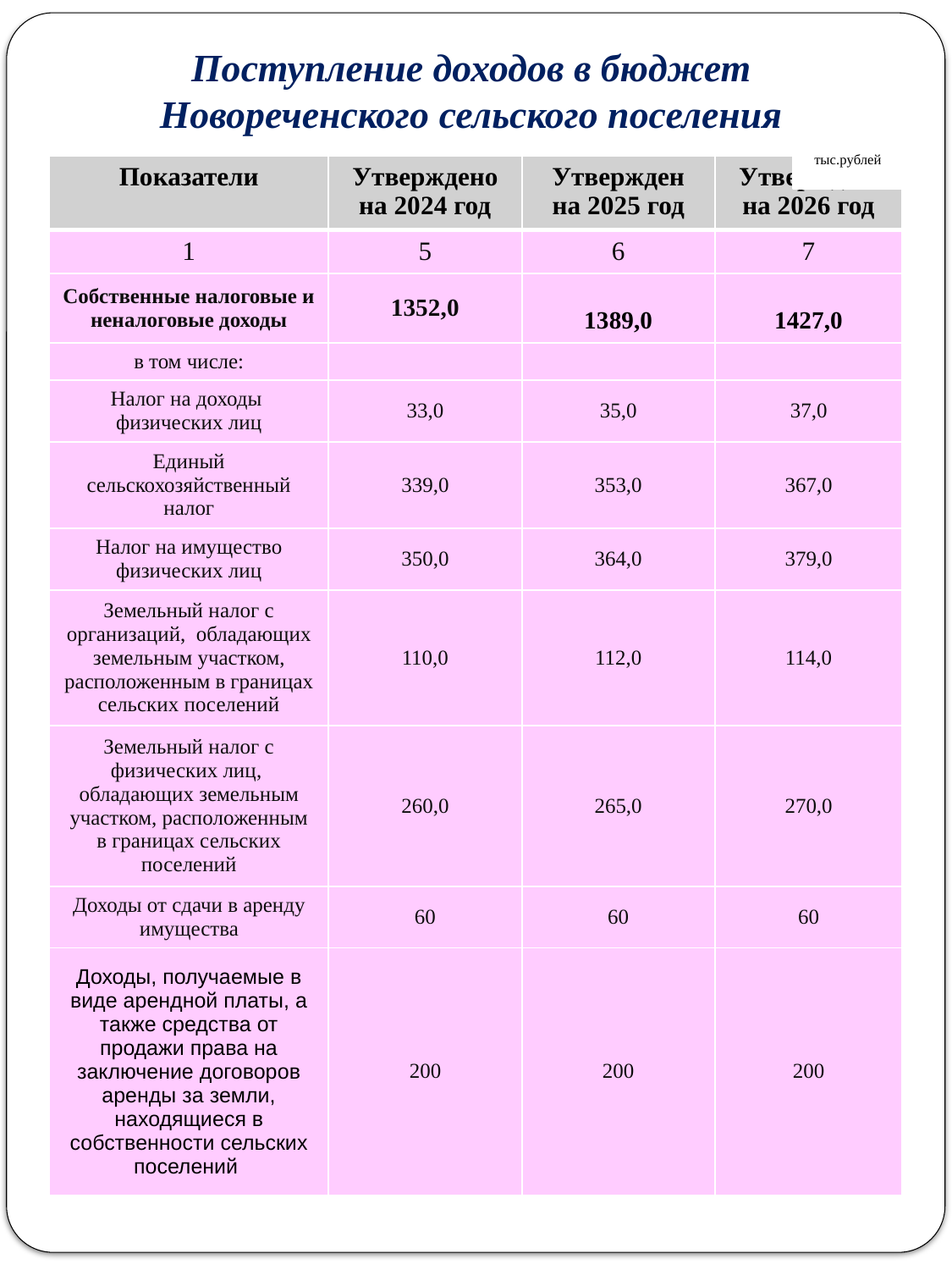

Поступление доходов в бюджет
Новореченского сельского поселения
тыс.рублей
| Показатели | Утверждено на 2024 год | Утвержден на 2025 год | Утверждено на 2026 год |
| --- | --- | --- | --- |
| 1 | 5 | 6 | 7 |
| Собственные налоговые и неналоговые доходы | 1352,0 | 1389,0 | 1427,0 |
| в том числе: |  |  |  |
| Налог на доходы физических лиц | 33,0 | 35,0 | 37,0 |
| Единый сельскохозяйственный налог | 339,0 | 353,0 | 367,0 |
| Налог на имущество физических лиц | 350,0 | 364,0 | 379,0 |
| Земельный налог с организаций, обладающих земельным участком, расположенным в границах сельских поселений | 110,0 | 112,0 | 114,0 |
| Земельный налог с физических лиц, обладающих земельным участком, расположенным в границах сельских поселений | 260,0 | 265,0 | 270,0 |
| Доходы от сдачи в аренду имущества | 60 | 60 | 60 |
| Доходы, получаемые в виде арендной платы, а также средства от продажи права на заключение договоров аренды за земли, находящиеся в собственности сельских поселений | 200 | 200 | 200 |